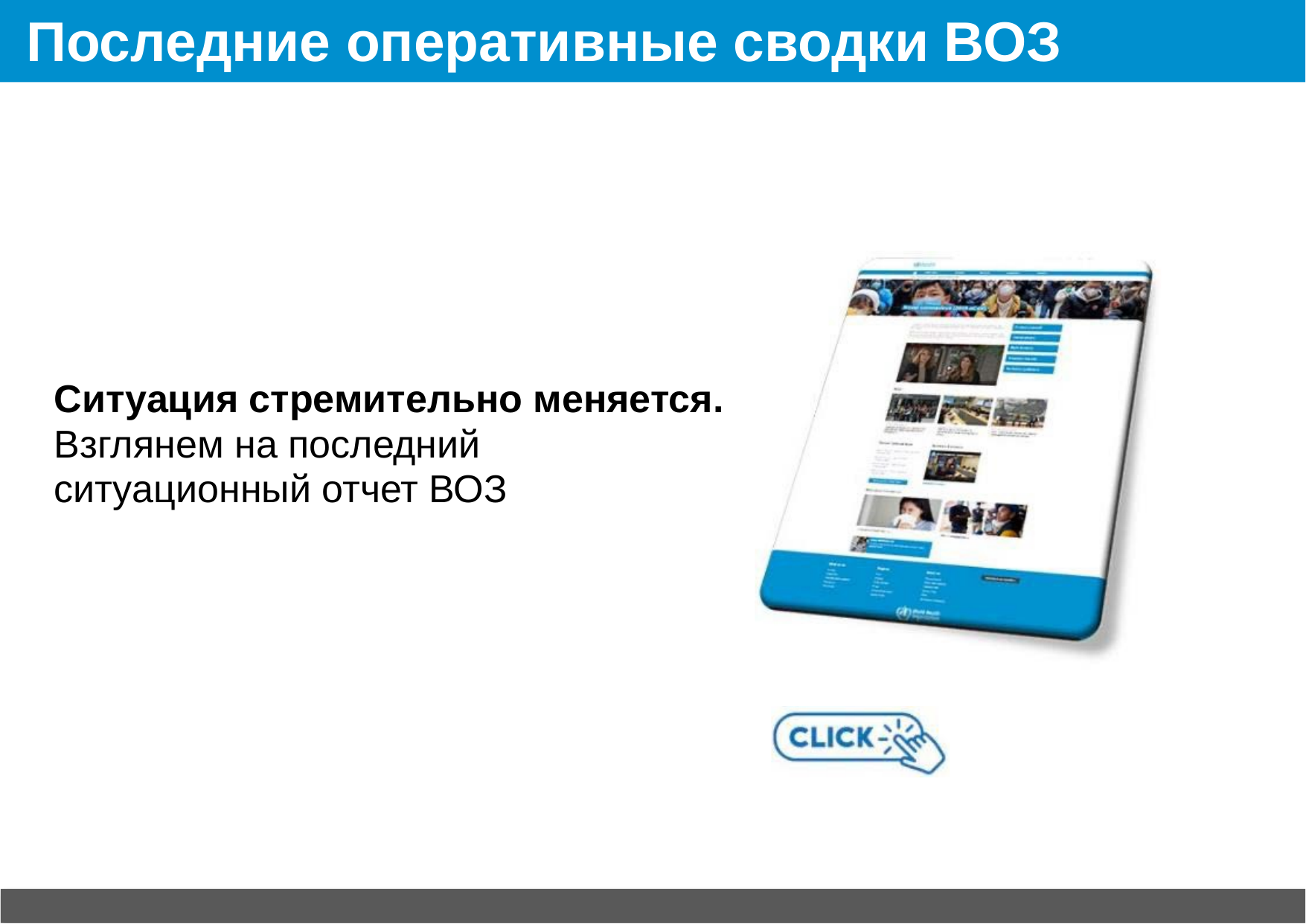

# Последние оперативные сводки ВОЗ

Ситуация стремительно меняется.
Взглянем на последний ситуационный отчет ВОЗ